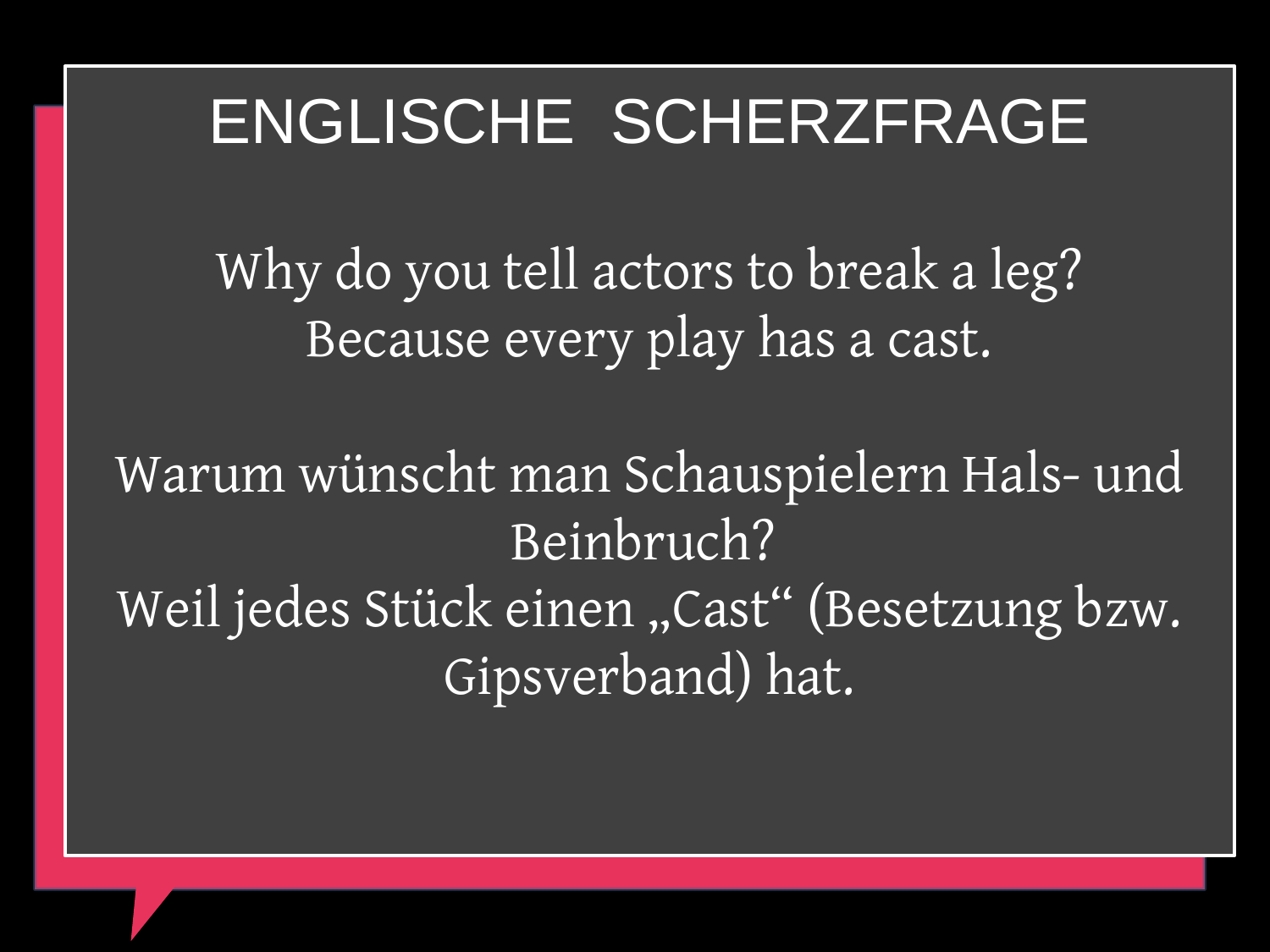

Englische  Scherzfrage

Why do you tell actors to break a leg?
Because every play has a cast.

Warum wünscht man Schauspielern Hals- und Beinbruch?
Weil jedes Stück einen „Cast“ (Besetzung bzw. Gipsverband) hat.